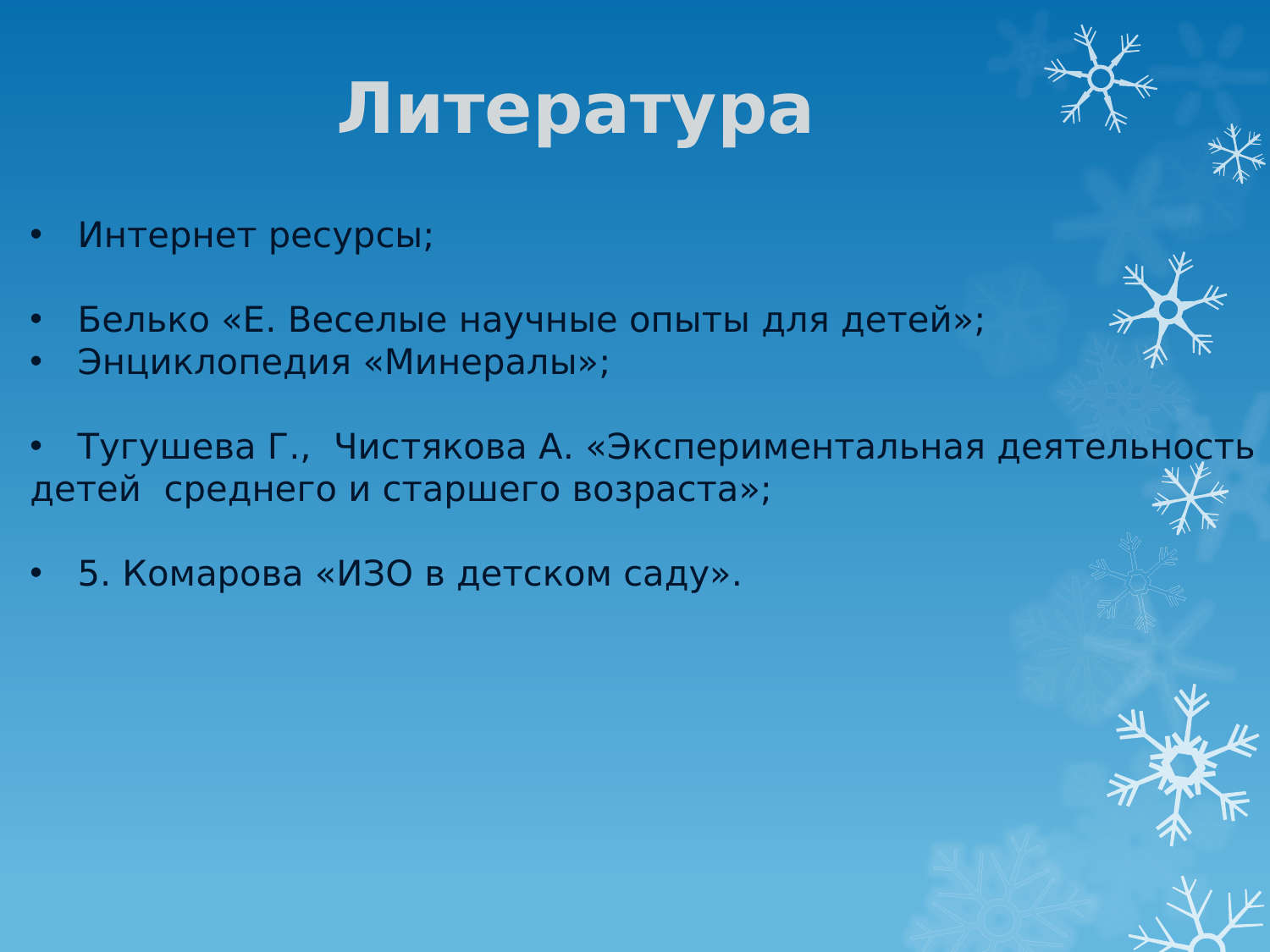

Литература
Интернет ресурсы;

Белько «Е. Веселые научные опыты для детей»;
Энциклопедия «Минералы»;

Тугушева Г.,  Чистякова А. «Экспериментальная деятельность
детей  среднего и старшего возраста»;

5. Комарова «ИЗО в детском саду».